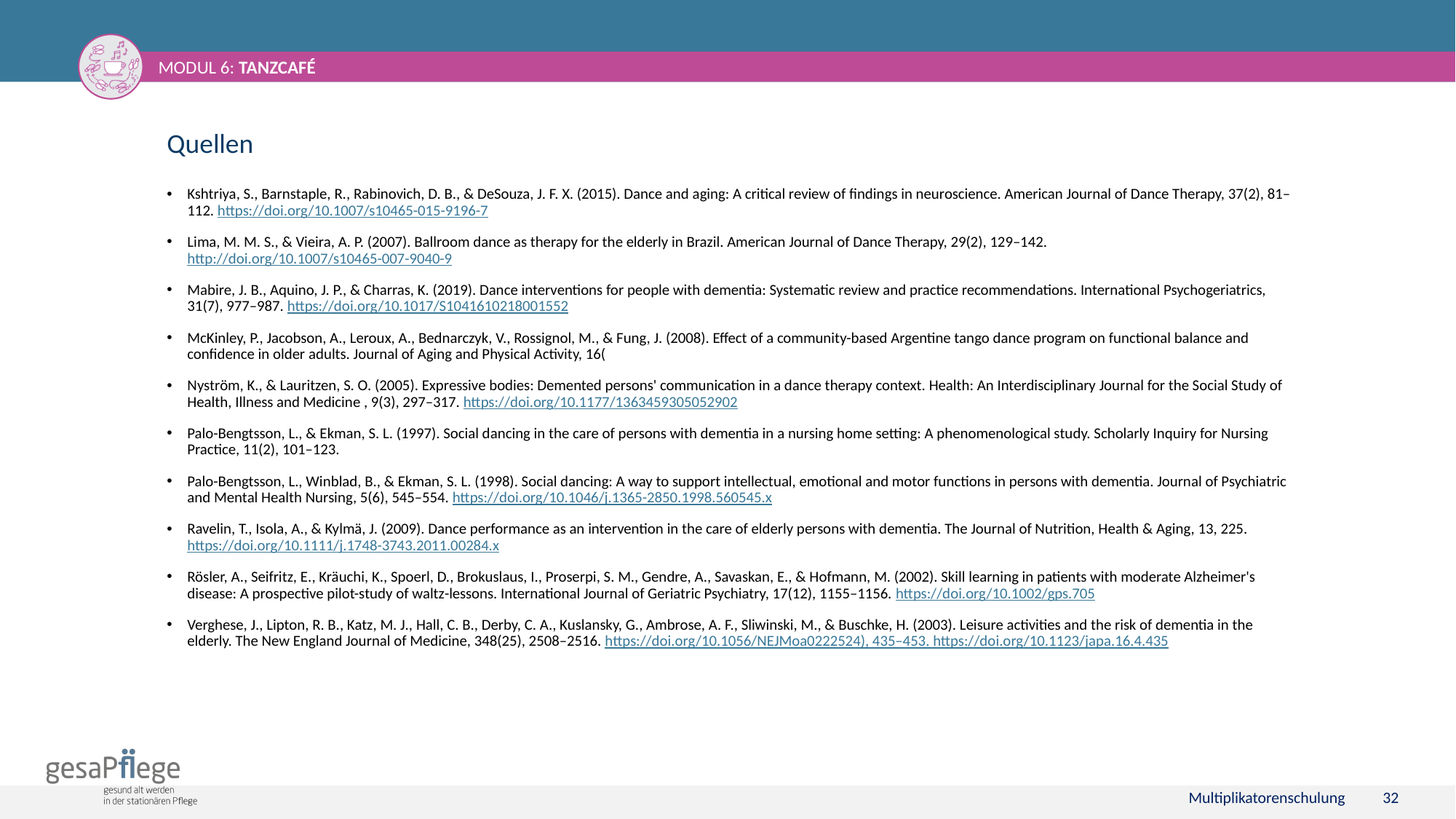

Kshtriya, S., Barnstaple, R., Rabinovich, D. B., & DeSouza, J. F. X. (2015). Dance and aging: A critical review of findings in neuroscience. American Journal of Dance Therapy, 37(2), 81–112. https://doi.org/10.1007/s10465-015-9196-7
Lima, M. M. S., & Vieira, A. P. (2007). Ballroom dance as therapy for the elderly in Brazil. American Journal of Dance Therapy, 29(2), 129–142.
http://doi.org/10.1007/s10465-007-9040-9
Mabire, J. B., Aquino, J. P., & Charras, K. (2019). Dance interventions for people with dementia: Systematic review and practice recommendations. International Psychogeriatrics, 31(7), 977–987. https://doi.org/10.1017/S1041610218001552
McKinley, P., Jacobson, A., Leroux, A., Bednarczyk, V., Rossignol, M., & Fung, J. (2008). Effect of a community-based Argentine tango dance program on functional balance and confidence in older adults. Journal of Aging and Physical Activity, 16(
Nyström, K., & Lauritzen, S. O. (2005). Expressive bodies: Demented persons' communication in a dance therapy context. Health: An Interdisciplinary Journal for the Social Study of Health, Illness and Medicine , 9(3), 297–317. https://doi.org/10.1177/1363459305052902
Palo-Bengtsson, L., & Ekman, S. L. (1997). Social dancing in the care of persons with dementia in a nursing home setting: A phenomenological study. Scholarly Inquiry for Nursing Practice, 11(2), 101–123.
Palo-Bengtsson, L., Winblad, B., & Ekman, S. L. (1998). Social dancing: A way to support intellectual, emotional and motor functions in persons with dementia. Journal of Psychiatric and Mental Health Nursing, 5(6), 545–554. https://doi.org/10.1046/j.1365-2850.1998.560545.x
Ravelin, T., Isola, A., & Kylmä, J. (2009). Dance performance as an intervention in the care of elderly persons with dementia. The Journal of Nutrition, Health & Aging, 13, 225. https://doi.org/10.1111/j.1748-3743.2011.00284.x
Rösler, A., Seifritz, E., Kräuchi, K., Spoerl, D., Brokuslaus, I., Proserpi, S. M., Gendre, A., Savaskan, E., & Hofmann, M. (2002). Skill learning in patients with moderate Alzheimer's disease: A prospective pilot-study of waltz-lessons. International Journal of Geriatric Psychiatry, 17(12), 1155–1156. https://doi.org/10.1002/gps.705
Verghese, J., Lipton, R. B., Katz, M. J., Hall, C. B., Derby, C. A., Kuslansky, G., Ambrose, A. F., Sliwinski, M., & Buschke, H. (2003). Leisure activities and the risk of dementia in the elderly. The New England Journal of Medicine, 348(25), 2508–2516. https://doi.org/10.1056/NEJMoa0222524), 435–453. https://doi.org/10.1123/japa.16.4.435
Multiplikatorenschulung
32